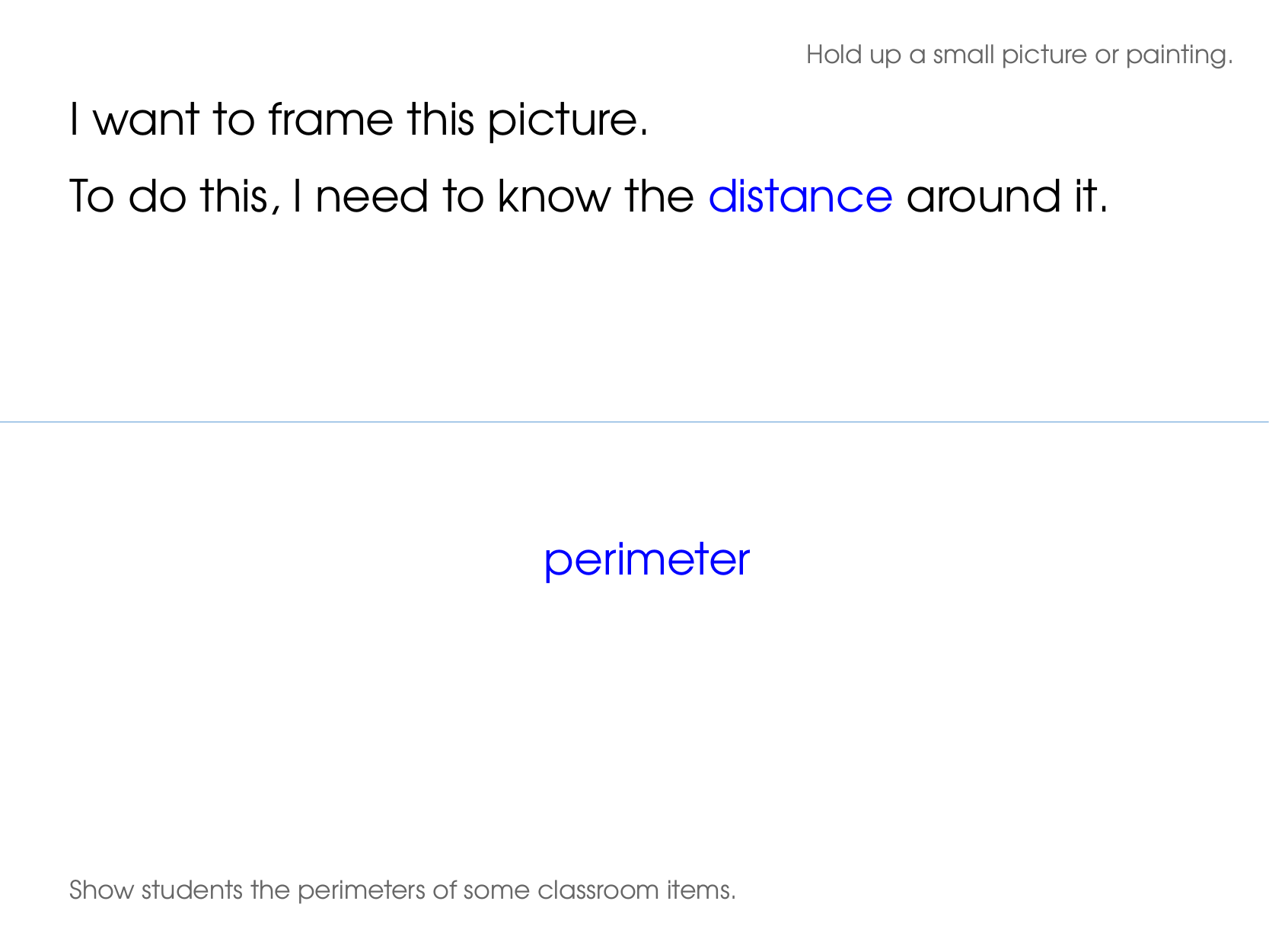

Hold up a small picture or painting.
I want to frame this picture.
To do this, I need to know the distance around it.
perimeter
Show students the perimeters of some classroom items.